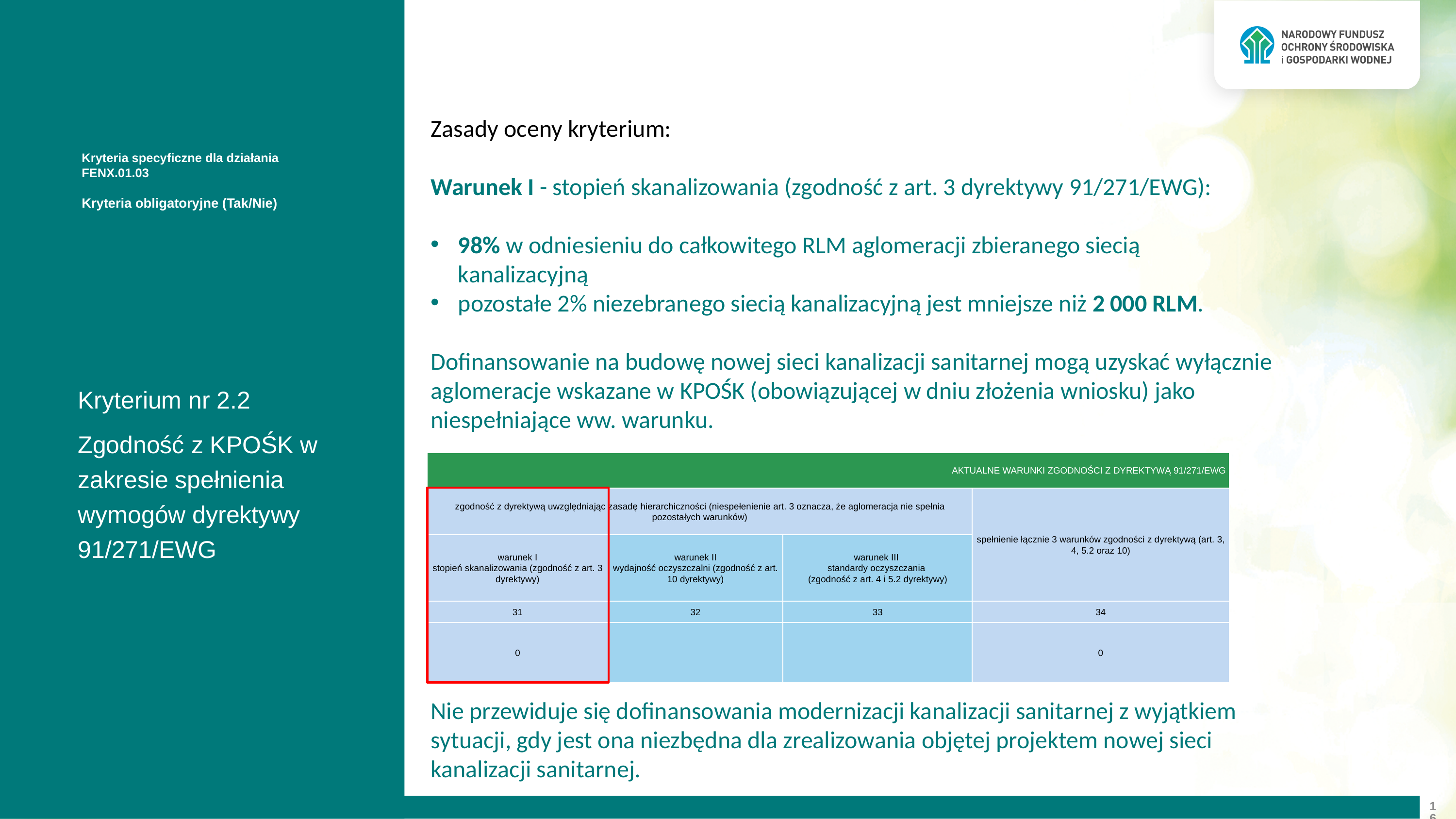

Zasady oceny kryterium:

Warunek I - stopień skanalizowania (zgodność z art. 3 dyrektywy 91/271/EWG):

98% w odniesieniu do całkowitego RLM aglomeracji zbieranego siecią kanalizacyjną
pozostałe 2% niezebranego siecią kanalizacyjną jest mniejsze niż 2 000 RLM.

Dofinansowanie na budowę nowej sieci kanalizacji sanitarnej mogą uzyskać wyłącznie aglomeracje wskazane w KPOŚK (obowiązującej w dniu złożenia wniosku) jako niespełniające ww. warunku.

Nie przewiduje się dofinansowania modernizacji kanalizacji sanitarnej z wyjątkiem sytuacji, gdy jest ona niezbędna dla zrealizowania objętej projektem nowej sieci kanalizacji sanitarnej.

Kryteria specyficzne dla działania FENX.01.03
Kryteria obligatoryjne (Tak/Nie)
Kryterium nr 2.2
Zgodność z KPOŚK w zakresie spełnienia wymogów dyrektywy 91/271/EWG
| AKTUALNE WARUNKI ZGODNOŚCI Z DYREKTYWĄ 91/271/EWG |  |  |  |
| --- | --- | --- | --- |
| zgodność z dyrektywą uwzględniając zasadę hierarchiczności (niespełenienie art. 3 oznacza, że aglomeracja nie spełnia pozostałych warunków) |  |  | spełnienie łącznie 3 warunków zgodności z dyrektywą (art. 3, 4, 5.2 oraz 10) |
| warunek I stopień skanalizowania (zgodność z art. 3 dyrektywy) | warunek II wydajność oczyszczalni (zgodność z art. 10 dyrektywy) | warunek III standardy oczyszczania (zgodność z art. 4 i 5.2 dyrektywy) |  |
| 31 | 32 | 33 | 34 |
| 0 |  |  | 0 |

16